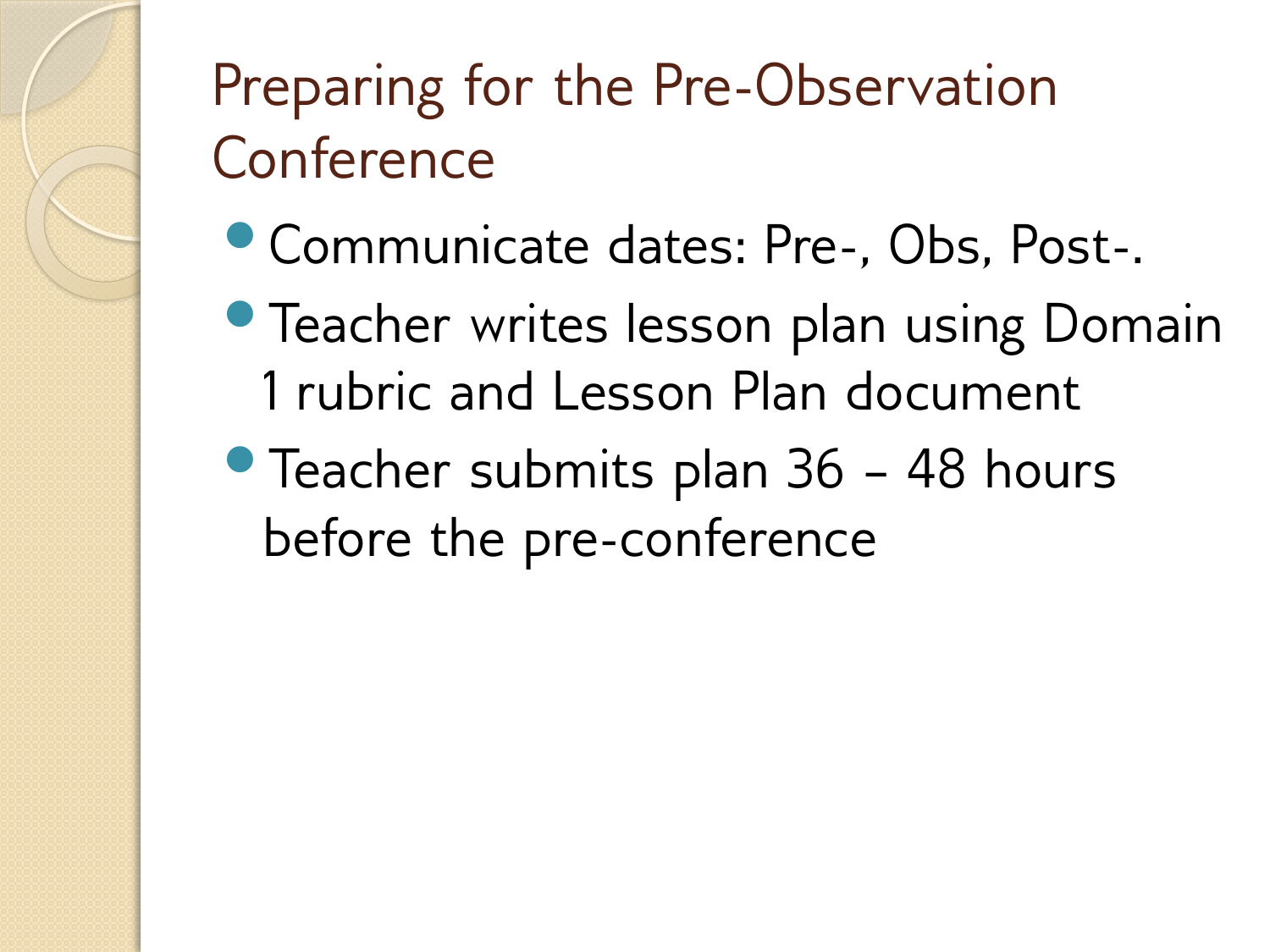

# Preparing for the Pre-Observation Conference
Communicate dates: Pre-, Obs, Post-.
Teacher writes lesson plan using Domain 1 rubric and Lesson Plan document
Teacher submits plan 36 – 48 hours before the pre-conference